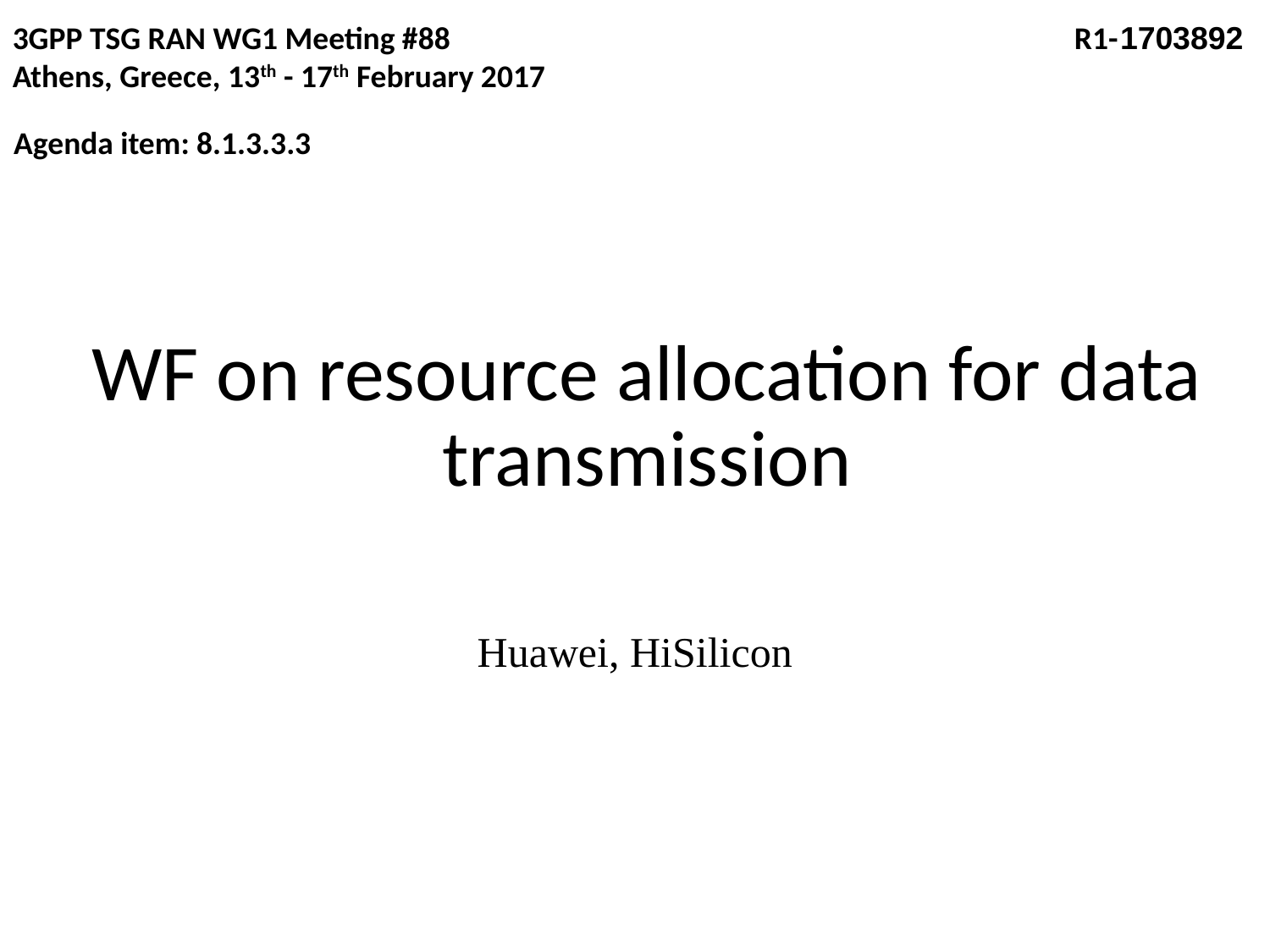

3GPP TSG RAN WG1 Meeting #88                                                                                       R1-1703892
Athens, Greece, 13th - 17th February 2017
Agenda item: 8.1.3.3.3
# WF on resource allocation for data transmission
Huawei, HiSilicon